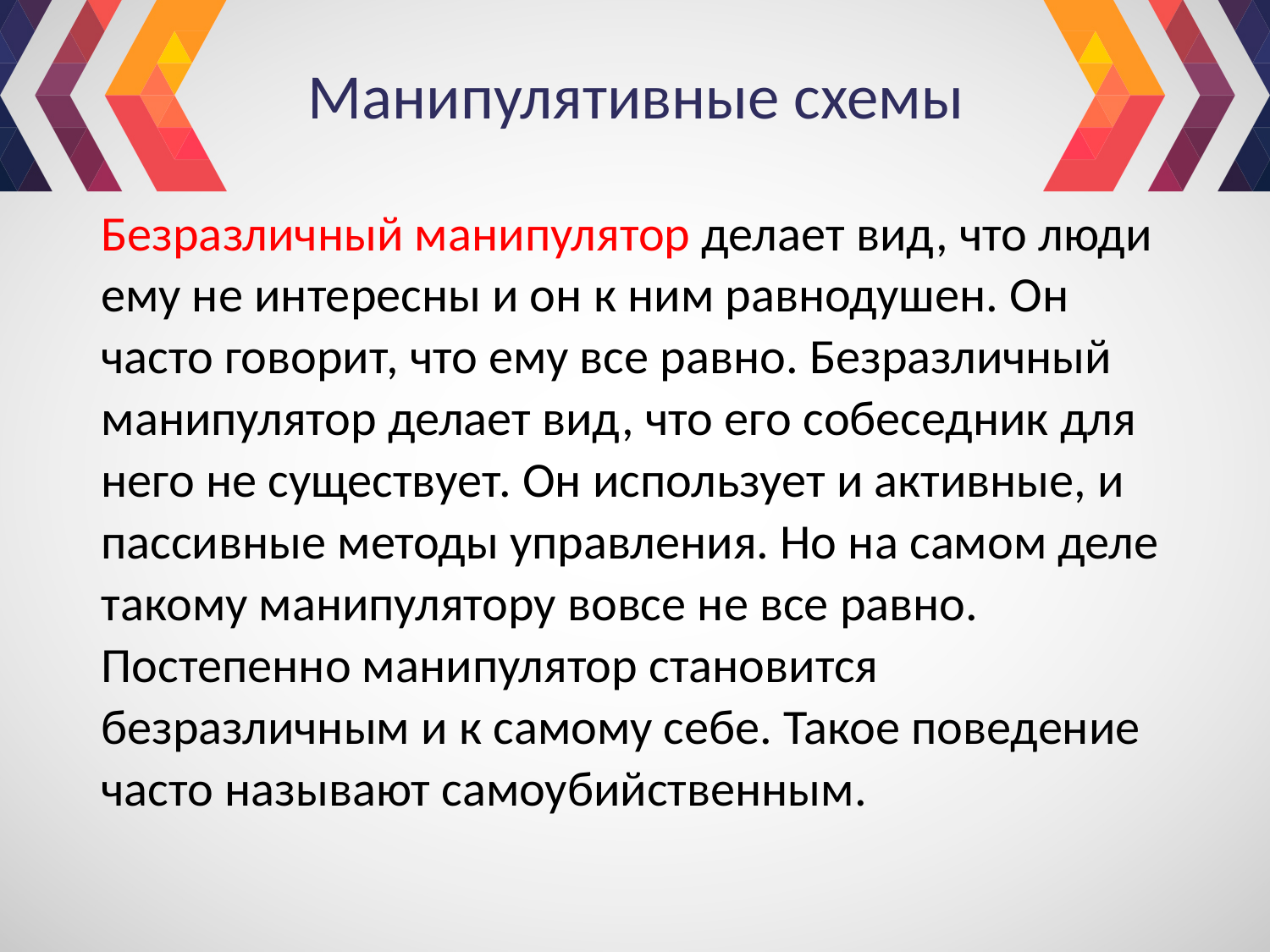

# Манипулятивные схемы
Безразличный манипулятор делает вид, что люди ему не интересны и он к ним равнодушен. Он часто говорит, что ему все равно. Безразличный манипулятор делает вид, что его собеседник для него не существует. Он использует и активные, и пассивные методы управления. Но на самом деле такому манипулятору вовсе не все равно. Постепенно манипулятор становится безразличным и к самому себе. Такое поведение часто называют самоубийственным.